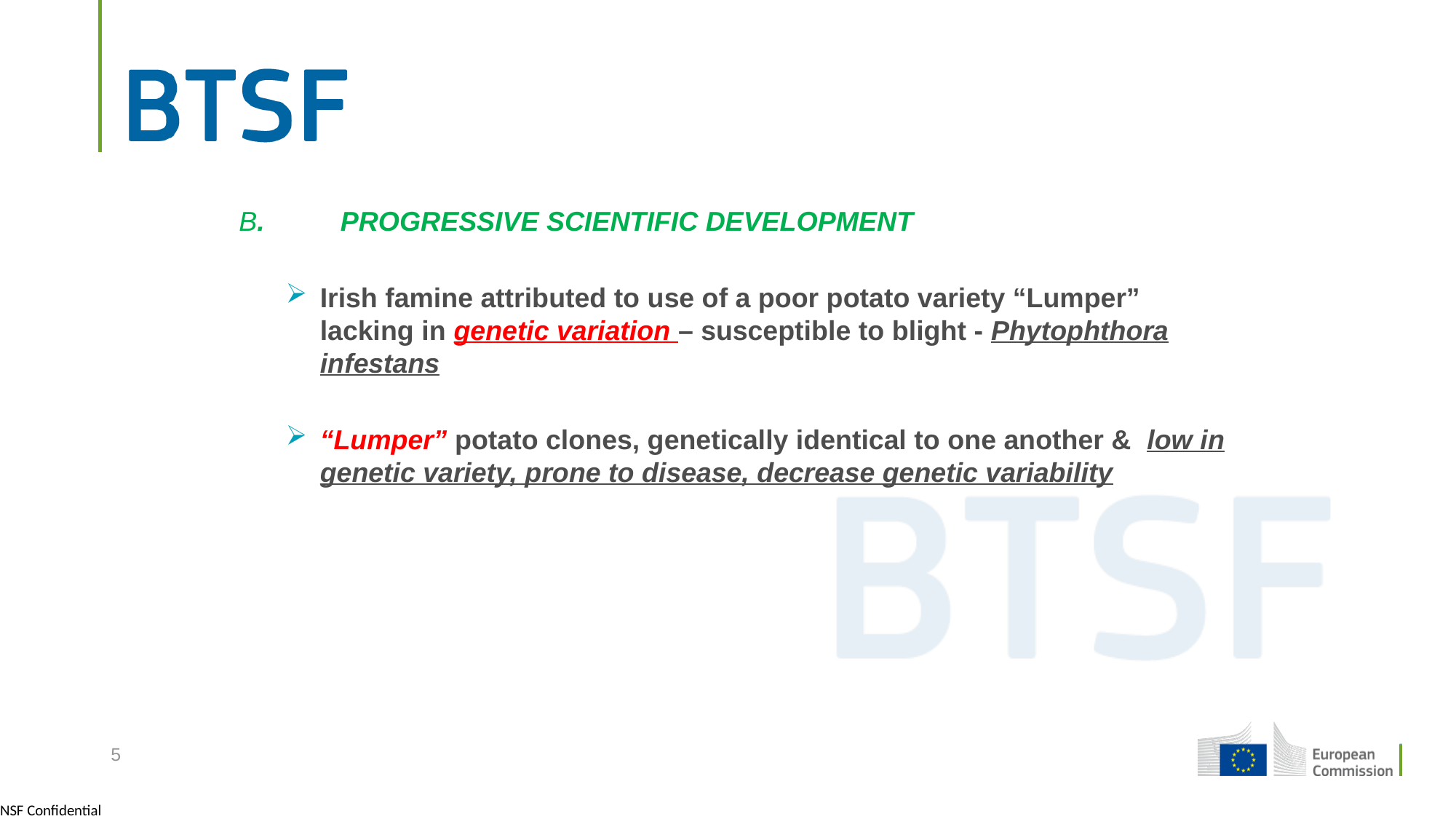

#

 B.	PROGRESSIVE SCIENTIFIC DEVELOPMENT

Irish famine attributed to use of a poor potato variety “Lumper”  lacking in genetic variation – susceptible to blight - Phytophthora infestans

“Lumper” potato clones, genetically identical to one another &  low in genetic variety, prone to disease, decrease genetic variability

5